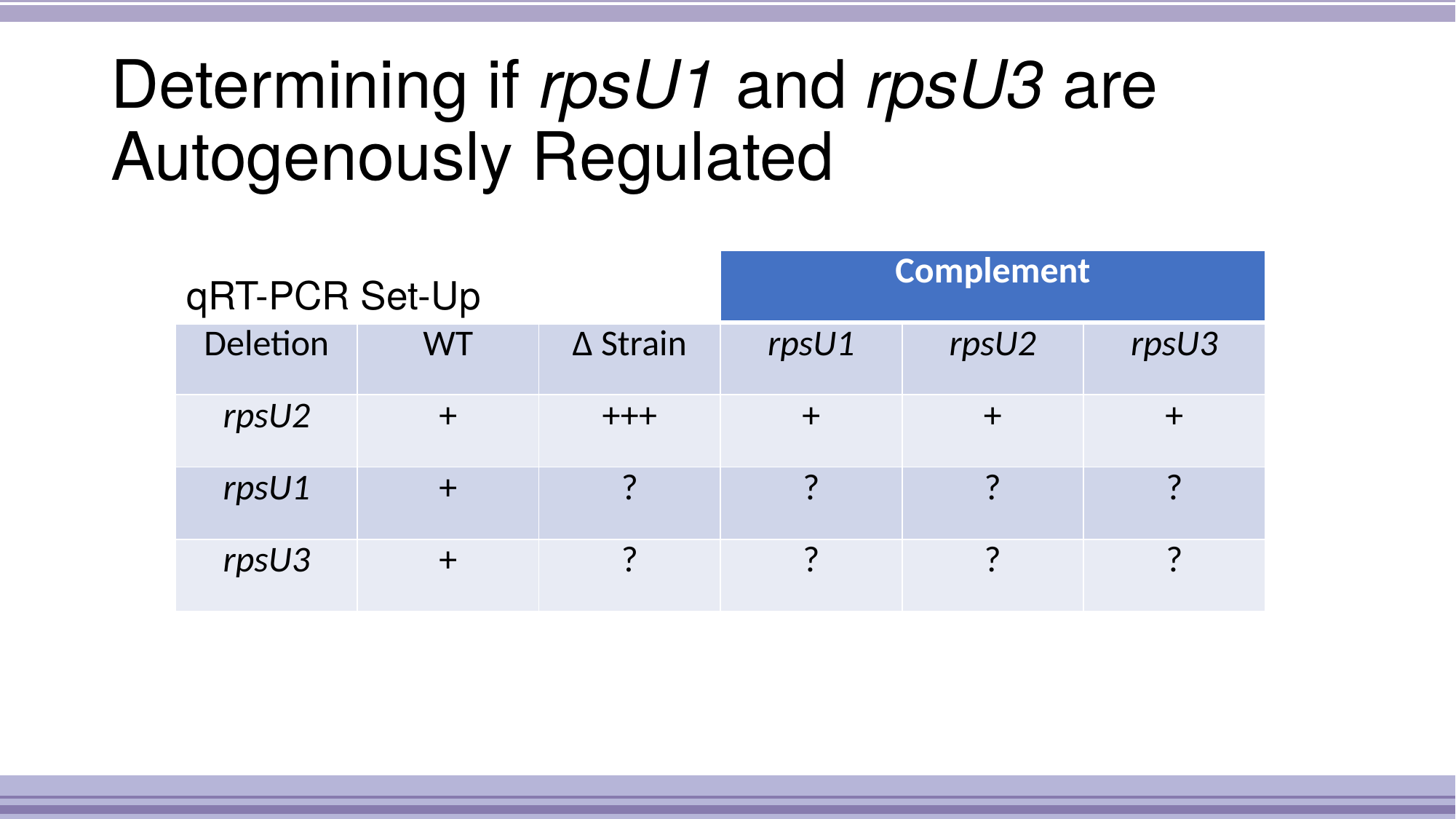

# Determining if rpsU1 and rpsU3 are Autogenously Regulated
|  |  |  | Complement |  |  |
| --- | --- | --- | --- | --- | --- |
| Deletion | WT | ∆ Strain | rpsU1 | rpsU2 | rpsU3 |
| rpsU2 | + | +++ | + | + | + |
| rpsU1 | + | ? | ? | ? | ? |
| rpsU3 | + | ? | ? | ? | ? |
qRT-PCR Set-Up